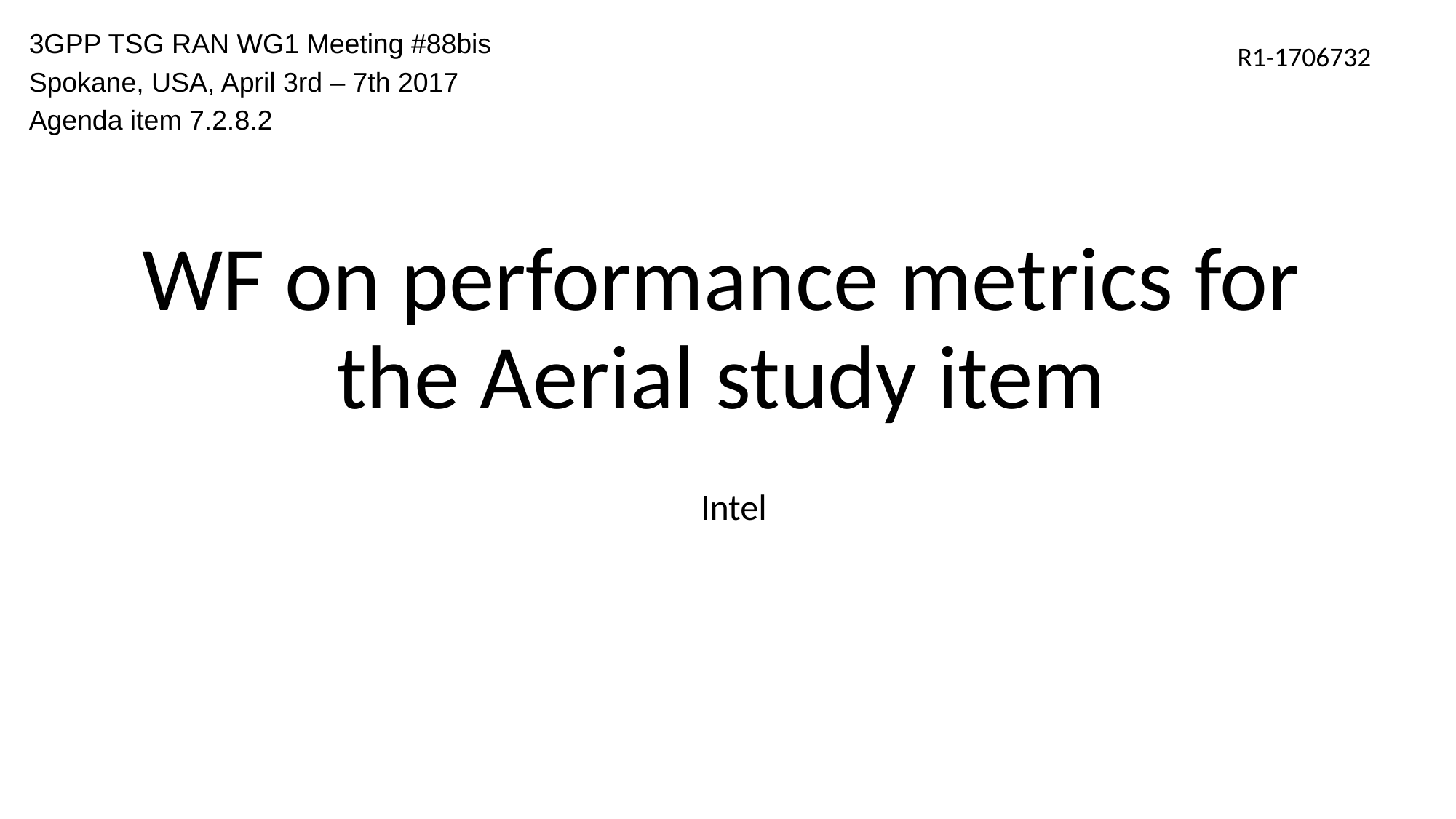

3GPP TSG RAN WG1 Meeting #88bis
Spokane, USA, April 3rd – 7th 2017
Agenda item 7.2.8.2
R1-1706732
# WF on performance metrics for the Aerial study item
Intel